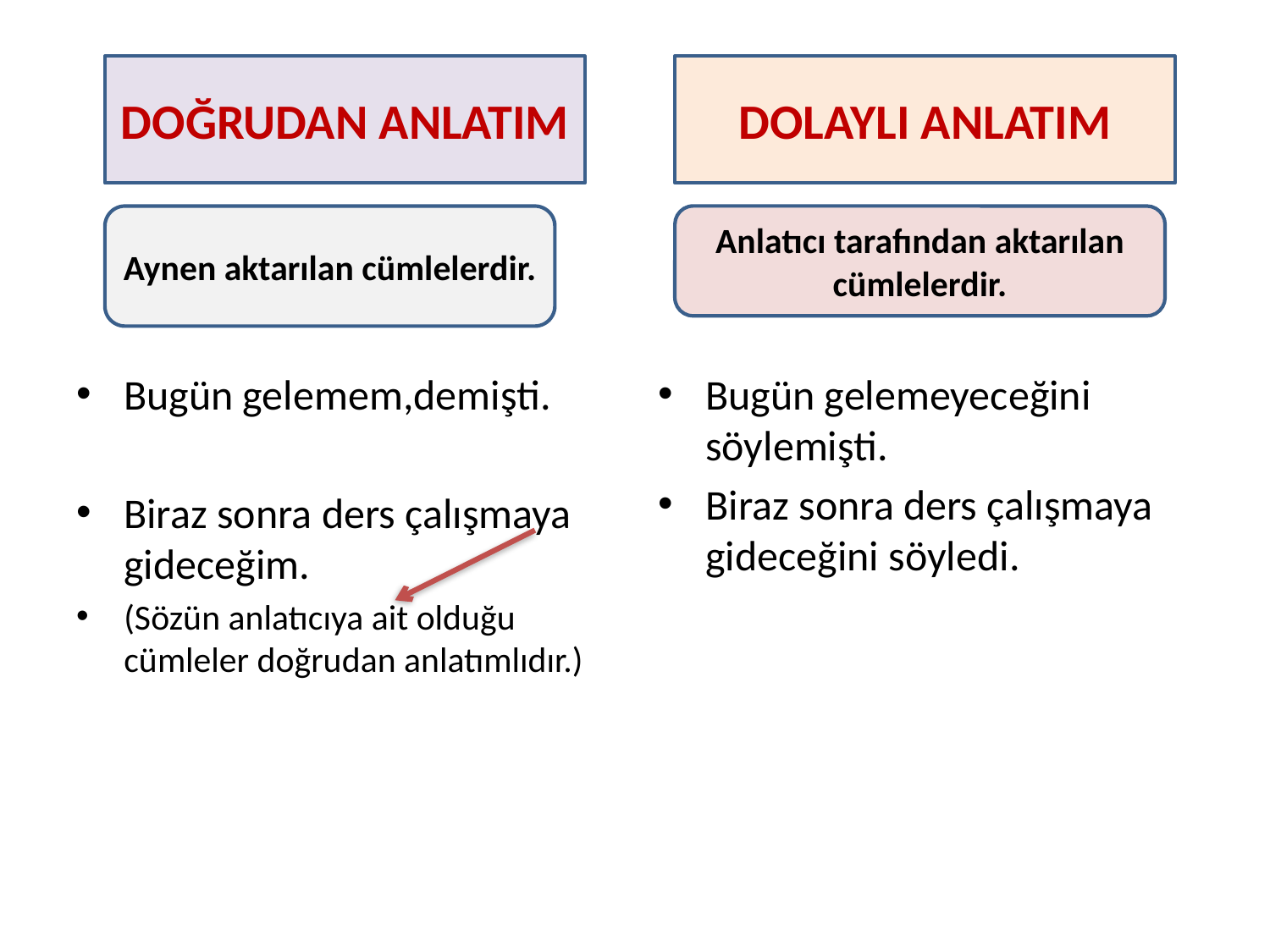

#
DOĞRUDAN ANLATIM
DOLAYLI ANLATIM
Aynen aktarılan cümlelerdir.
Anlatıcı tarafından aktarılan cümlelerdir.

Bugün gelemem,demişti.

Biraz sonra ders çalışmaya gideceğim.
(Sözün anlatıcıya ait olduğu cümleler doğrudan anlatımlıdır.)

Bugün gelemeyeceğini söylemişti.
Biraz sonra ders çalışmaya gideceğini söyledi.